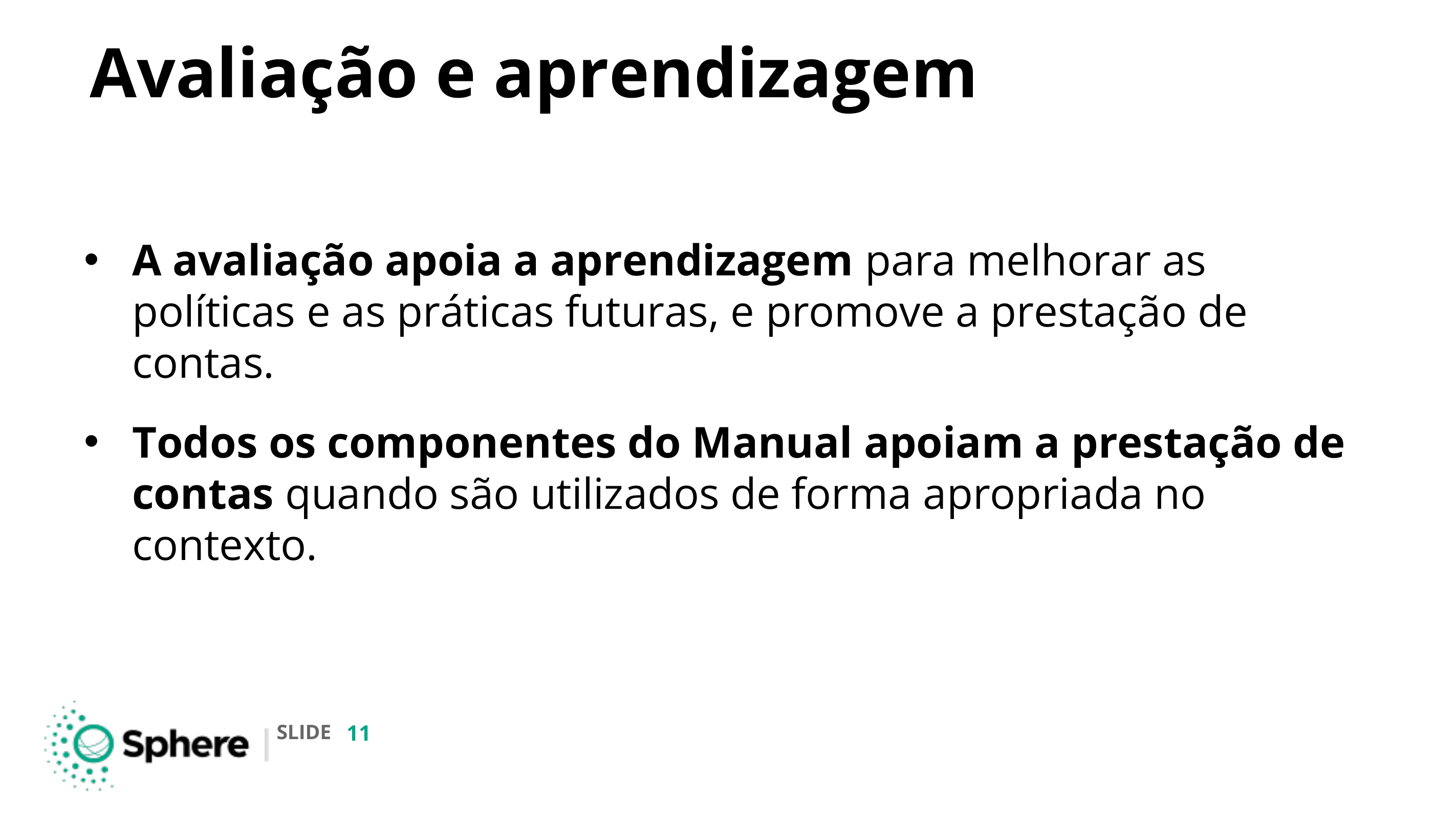

# Avaliação e aprendizagem
A avaliação apoia a aprendizagem para melhorar as políticas e as práticas futuras, e promove a prestação de contas.
Todos os componentes do Manual apoiam a prestação de contas quando são utilizados de forma apropriada no contexto.
11